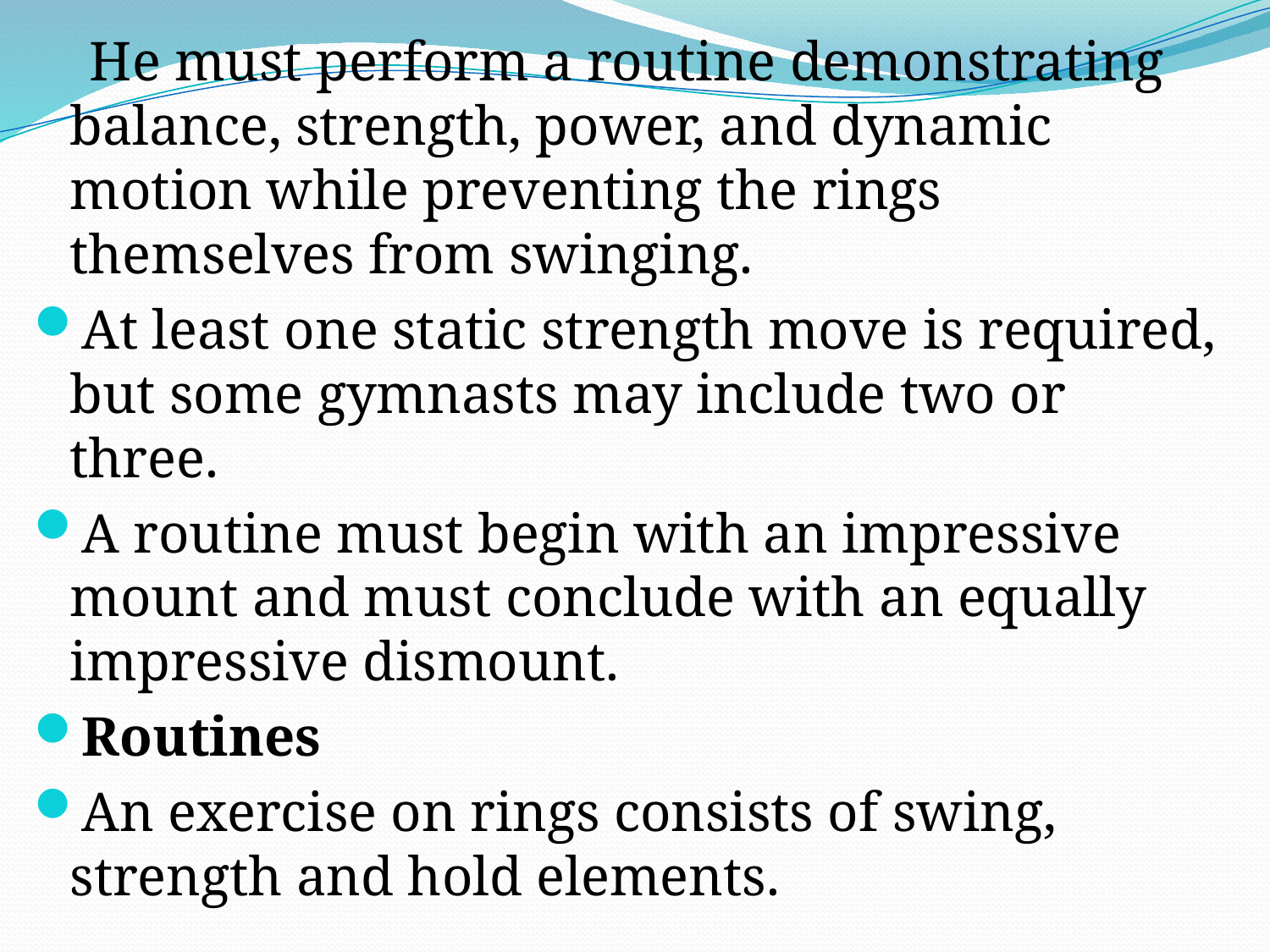

He must perform a routine demonstrating balance, strength, power, and dynamic motion while preventing the rings themselves from swinging.
At least one static strength move is required, but some gymnasts may include two or three.
A routine must begin with an impressive mount and must conclude with an equally impressive dismount.
Routines
An exercise on rings consists of swing, strength and hold elements.